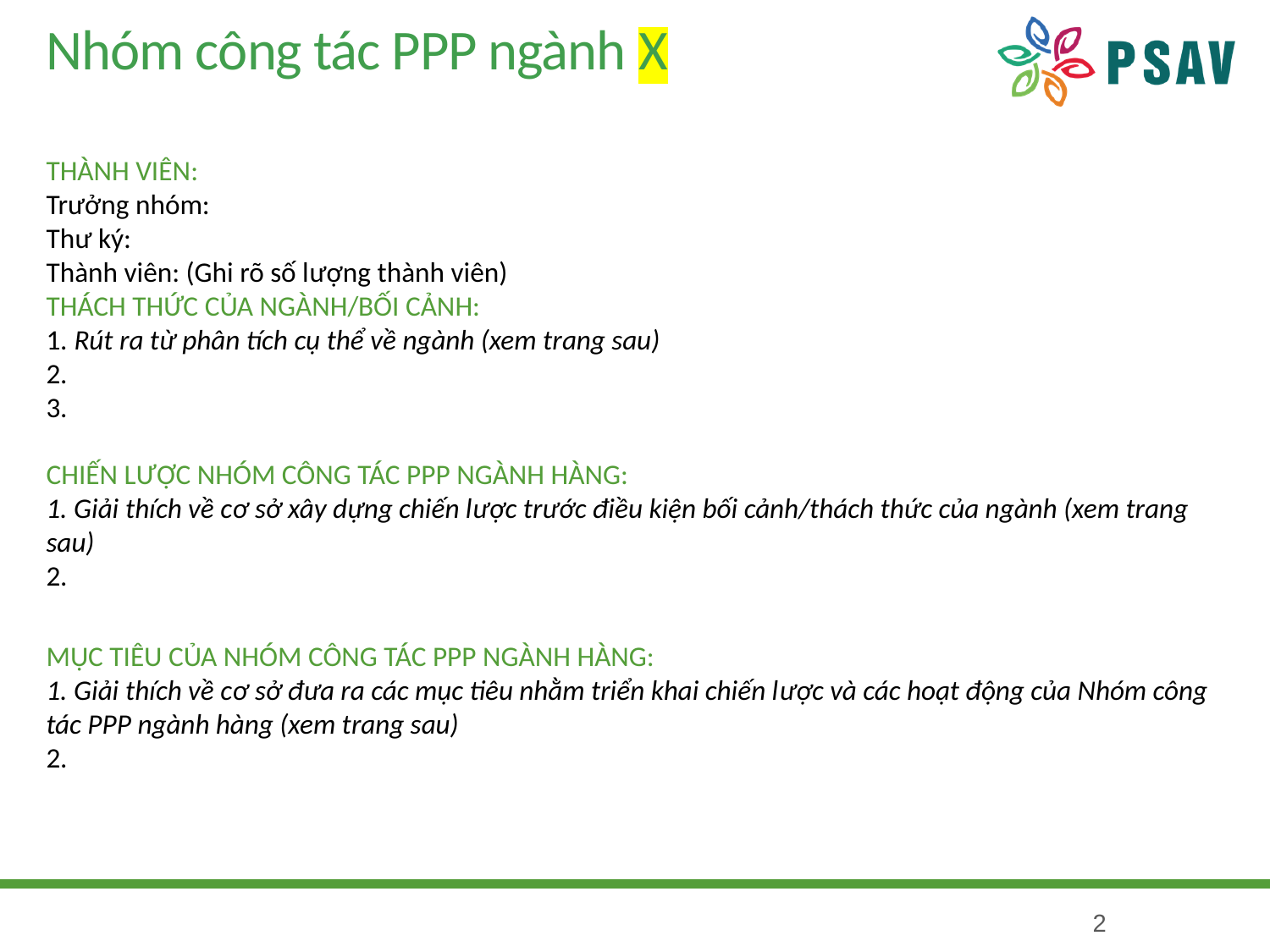

# Nhóm công tác PPP ngành X
THÀNH VIÊN:
Trưởng nhóm:
Thư ký:
Thành viên: (Ghi rõ số lượng thành viên)
THÁCH THỨC CỦA NGÀNH/BỐI CẢNH:
1. Rút ra từ phân tích cụ thể về ngành (xem trang sau)
2.
3.

CHIẾN LƯỢC NHÓM CÔNG TÁC PPP NGÀNH HÀNG:
1. Giải thích về cơ sở xây dựng chiến lược trước điều kiện bối cảnh/thách thức của ngành (xem trang sau)
2.

MỤC TIÊU CỦA NHÓM CÔNG TÁC PPP NGÀNH HÀNG:
1. Giải thích về cơ sở đưa ra các mục tiêu nhằm triển khai chiến lược và các hoạt động của Nhóm công tác PPP ngành hàng (xem trang sau)
2.

2